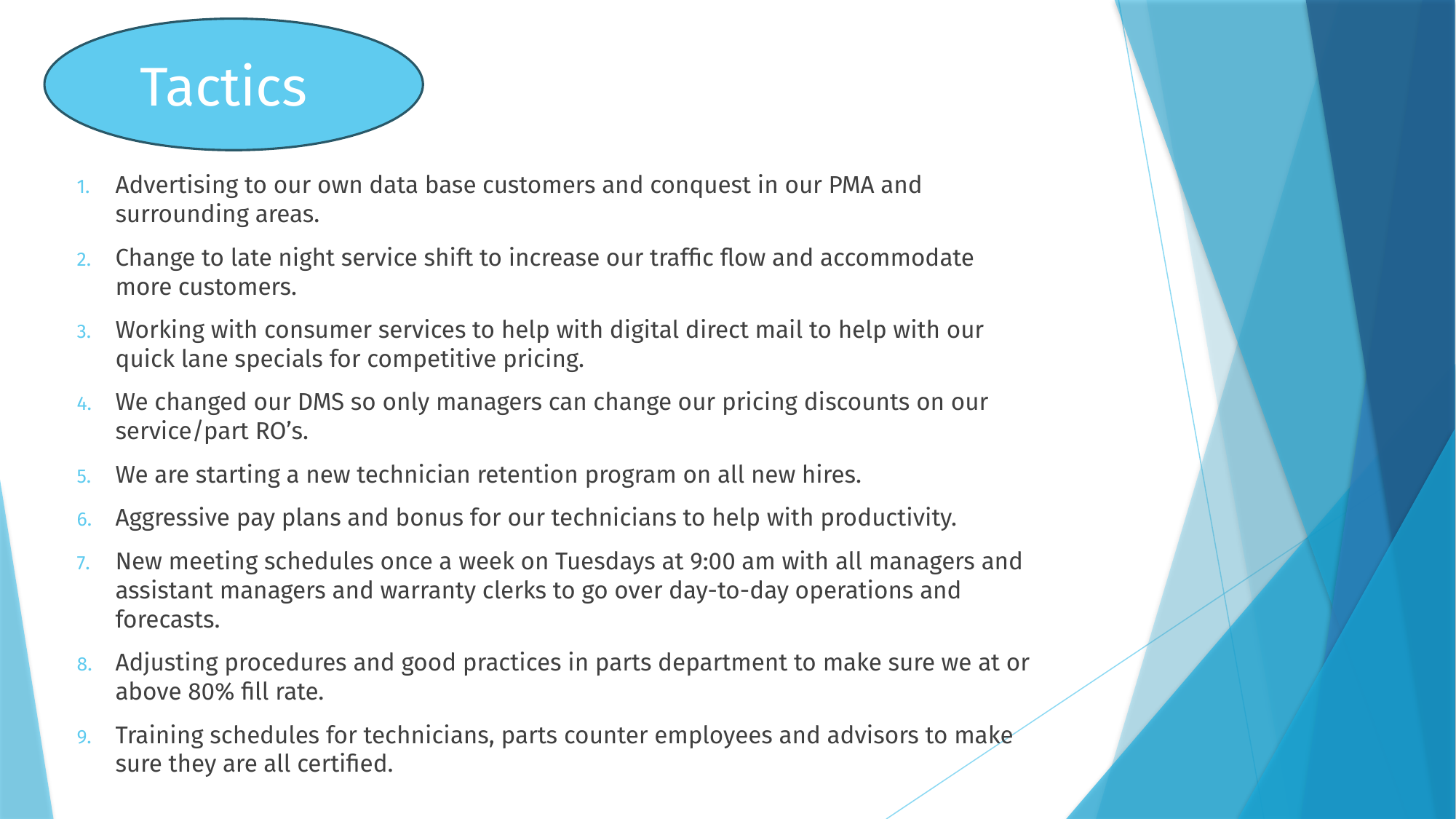

Tactics
Advertising to our own data base customers and conquest in our PMA and surrounding areas.
Change to late night service shift to increase our traffic flow and accommodate more customers.
Working with consumer services to help with digital direct mail to help with our quick lane specials for competitive pricing.
We changed our DMS so only managers can change our pricing discounts on our service/part RO’s.
We are starting a new technician retention program on all new hires.
Aggressive pay plans and bonus for our technicians to help with productivity.
New meeting schedules once a week on Tuesdays at 9:00 am with all managers and assistant managers and warranty clerks to go over day-to-day operations and forecasts.
Adjusting procedures and good practices in parts department to make sure we at or above 80% fill rate.
Training schedules for technicians, parts counter employees and advisors to make sure they are all certified.